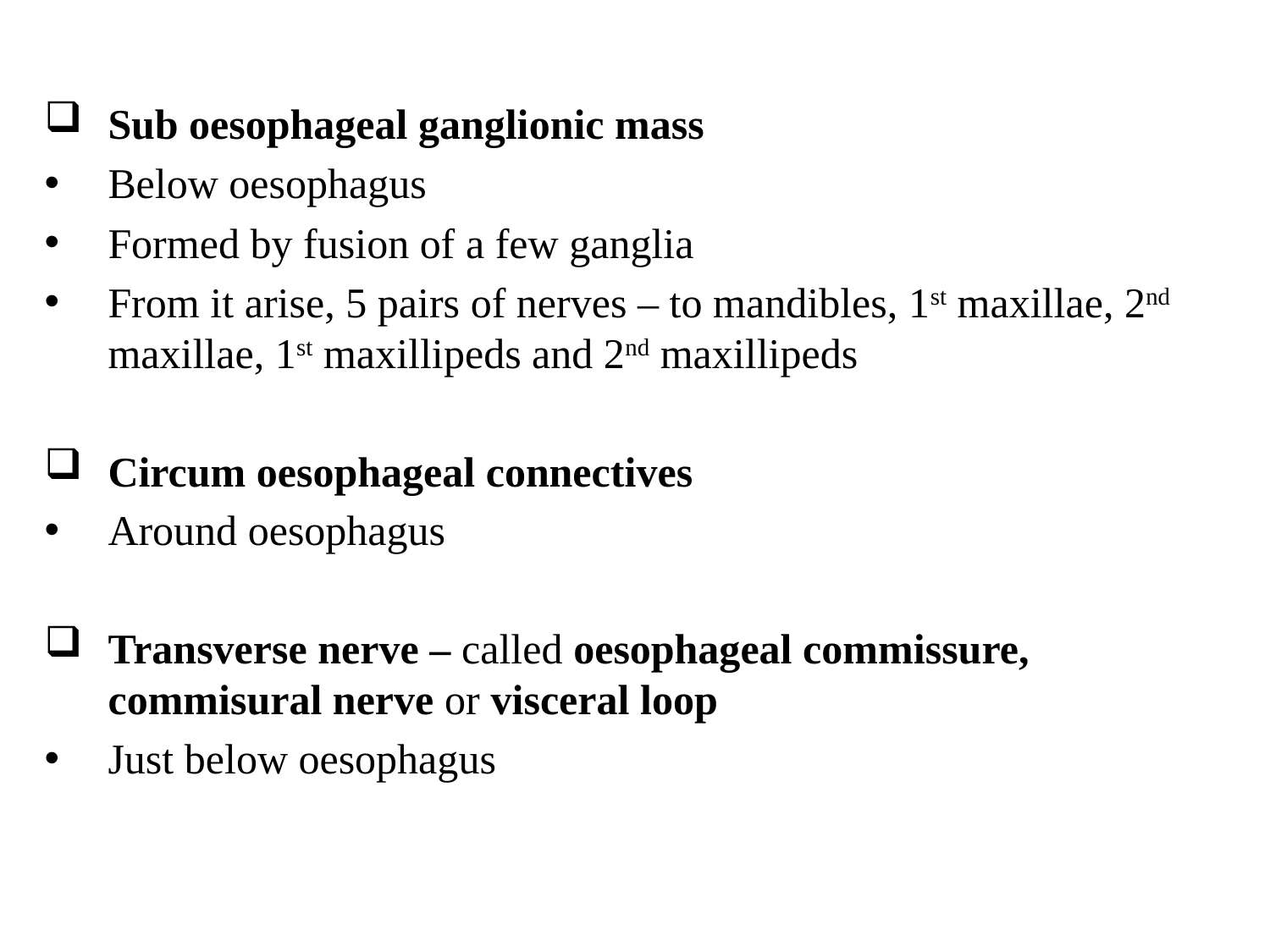

Sub oesophageal ganglionic mass
Below oesophagus
Formed by fusion of a few ganglia
From it arise, 5 pairs of nerves – to mandibles, 1st maxillae, 2nd maxillae, 1st maxillipeds and 2nd maxillipeds

Circum oesophageal connectives
Around oesophagus

Transverse nerve – called oesophageal commissure, commisural nerve or visceral loop
Just below oesophagus